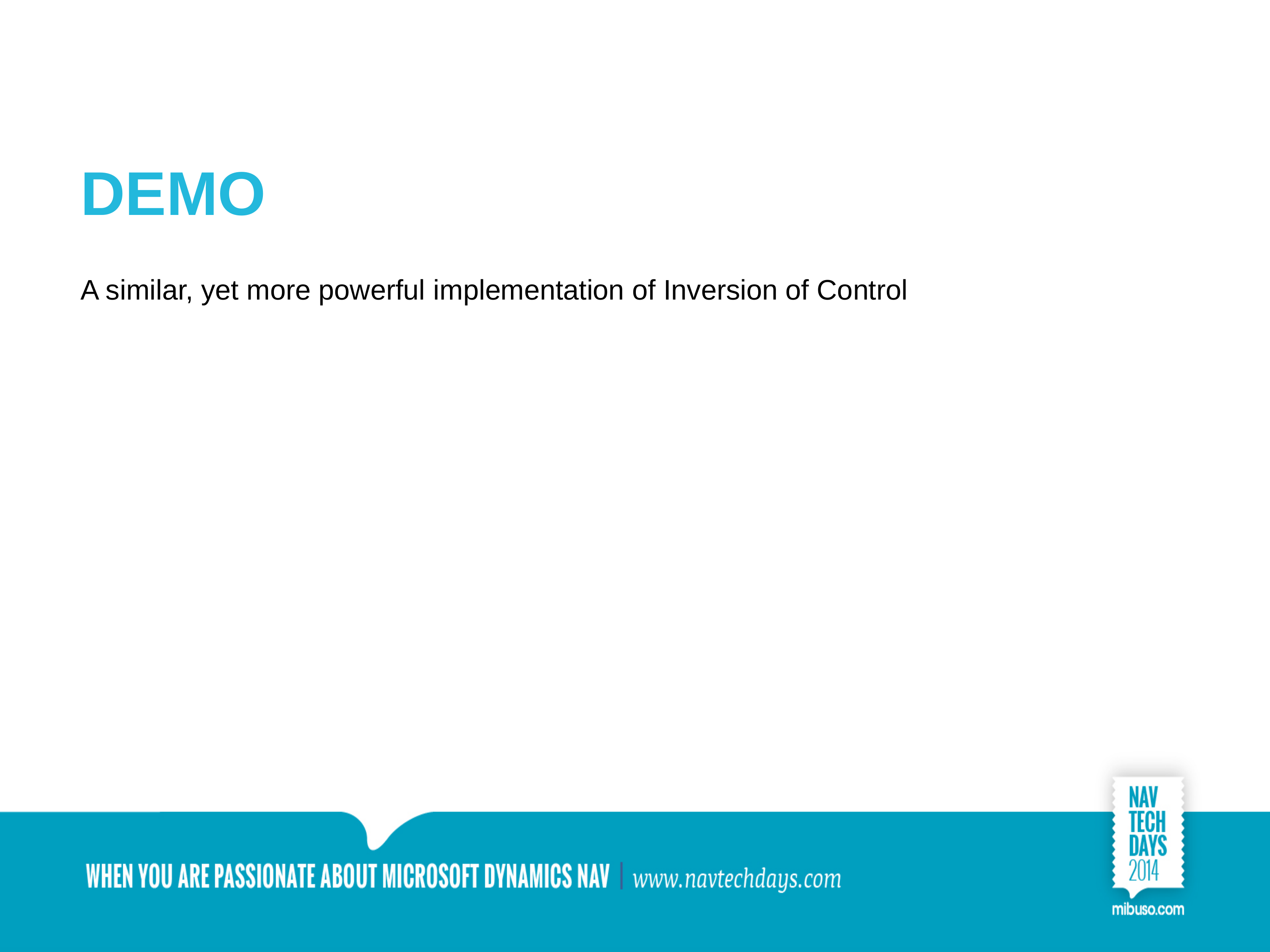

# Demo
A similar, yet more powerful implementation of Inversion of Control